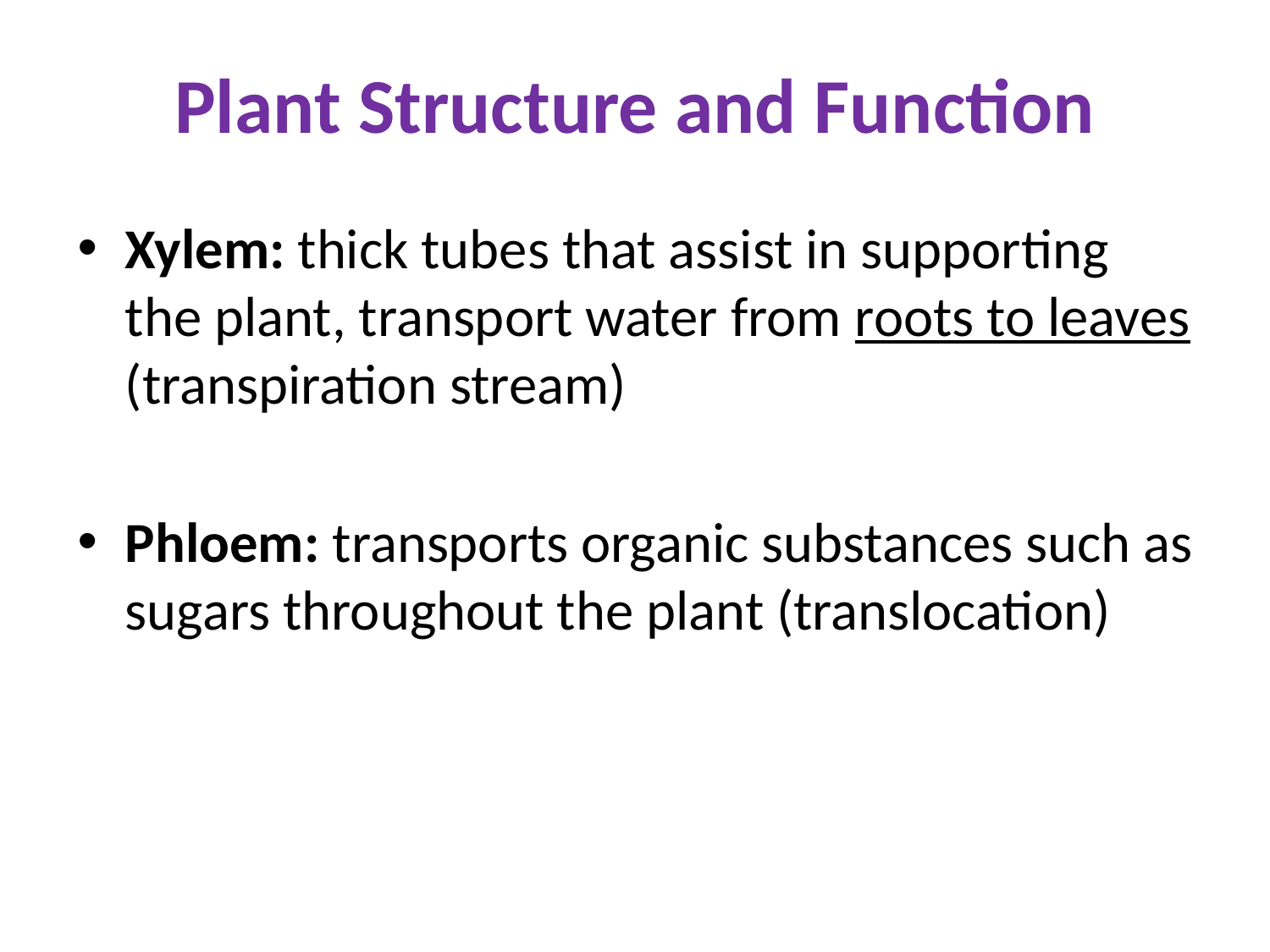

# Plant Structure and Function
Xylem: thick tubes that assist in supporting the plant, transport water from roots to leaves (transpiration stream)

Phloem: transports organic substances such as sugars throughout the plant (translocation)